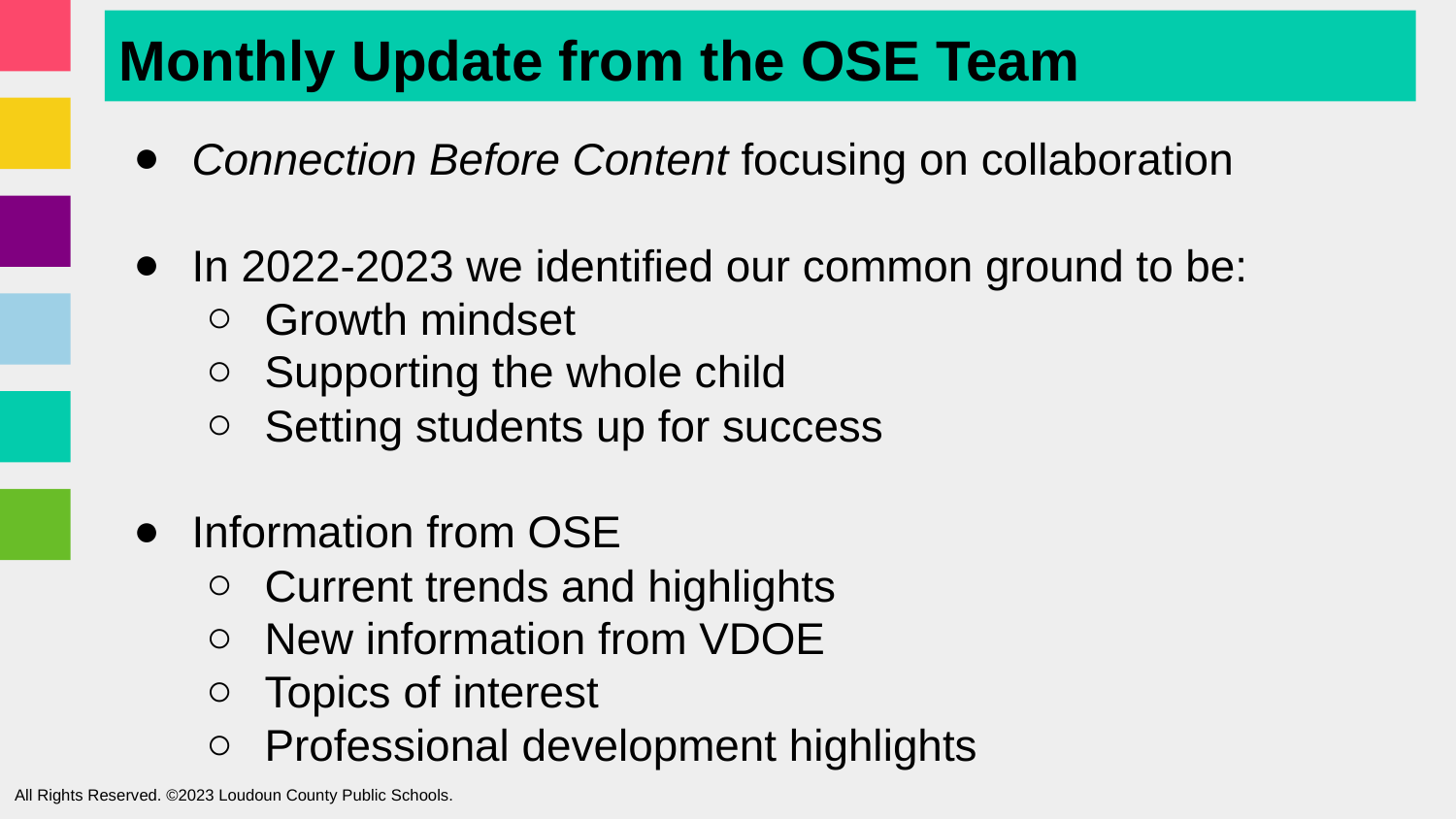

# Monthly Update from the OSE Team
Connection Before Content focusing on collaboration

In 2022-2023 we identified our common ground to be:
Growth mindset
Supporting the whole child
Setting students up for success

Information from OSE
Current trends and highlights
New information from VDOE
Topics of interest
Professional development highlights